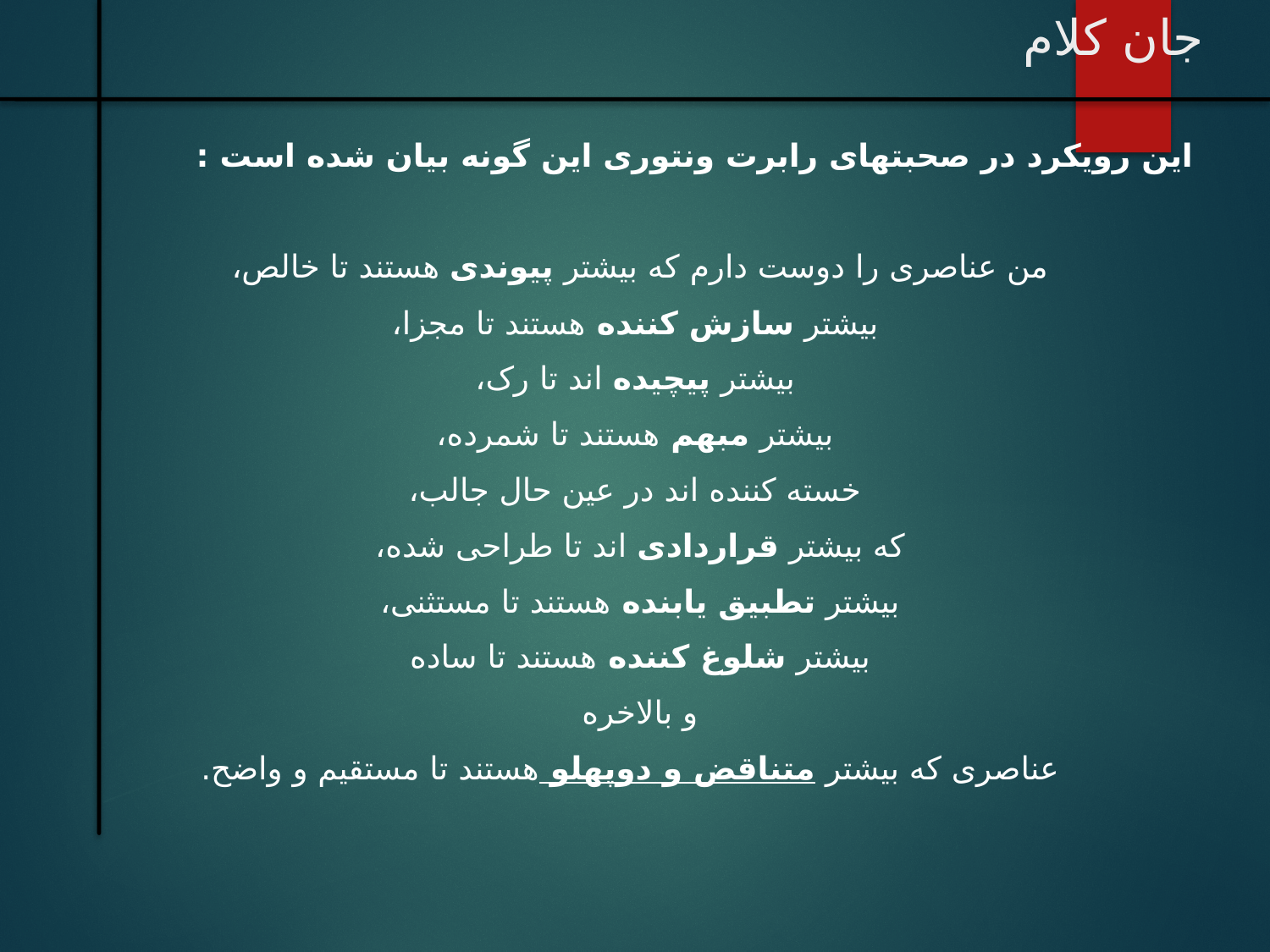

# جان کلام
این رویکرد در صحبتهای رابرت ونتوری این گونه بیان شده است :

من عناصری را دوست دارم که بیشتر پیوندی هستند تا خالص،
بیشتر سازش کننده هستند تا مجزا،
 بیشتر پیچیده اند تا رک،
بیشتر مبهم هستند تا شمرده،
 خسته کننده اند در عین حال جالب،
که بیشتر قراردادی اند تا طراحی شده،
بیشتر تطبیق یابنده هستند تا مستثنی،
بیشتر شلوغ کننده هستند تا ساده
و بالاخره
 عناصری که بیشتر متناقض و دوپهلو هستند تا مستقیم و واضح.